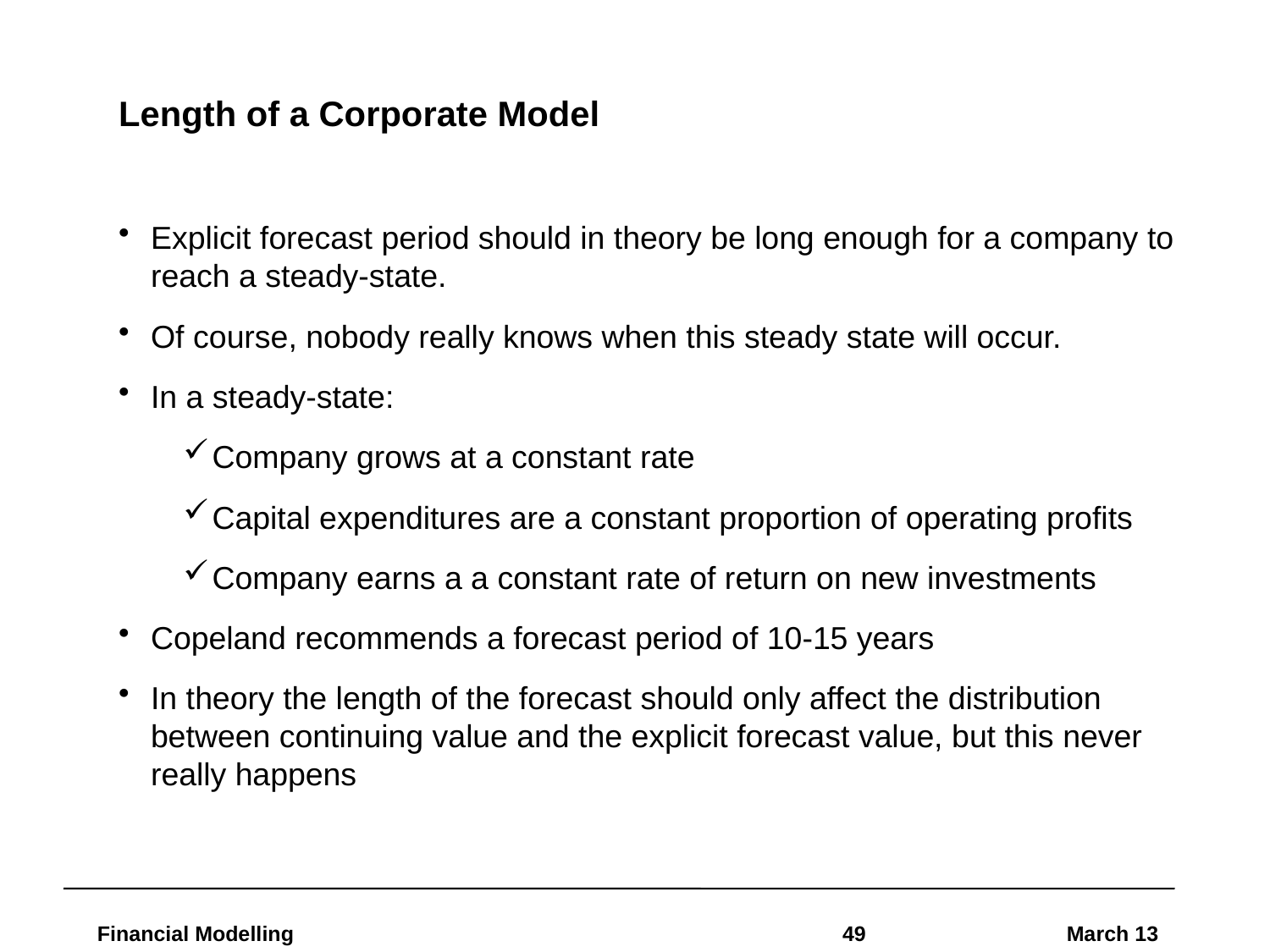

# Length of a Corporate Model
Explicit forecast period should in theory be long enough for a company to reach a steady-state.
Of course, nobody really knows when this steady state will occur.
In a steady-state:
Company grows at a constant rate
Capital expenditures are a constant proportion of operating profits
Company earns a a constant rate of return on new investments
Copeland recommends a forecast period of 10-15 years
In theory the length of the forecast should only affect the distribution between continuing value and the explicit forecast value, but this never really happens